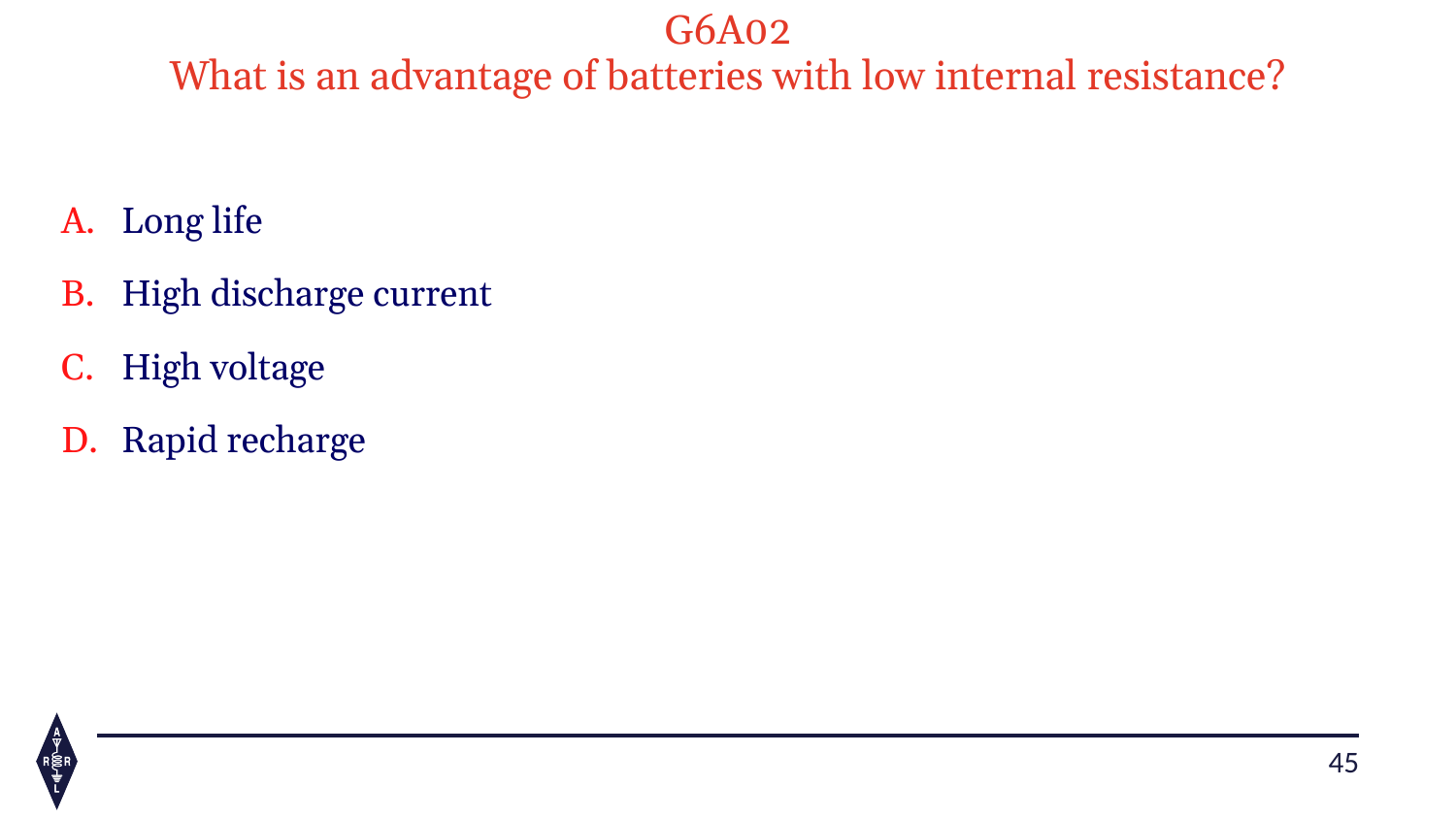

G6A02
What is an advantage of batteries with low internal resistance?
Long life
High discharge current
High voltage
Rapid recharge
45